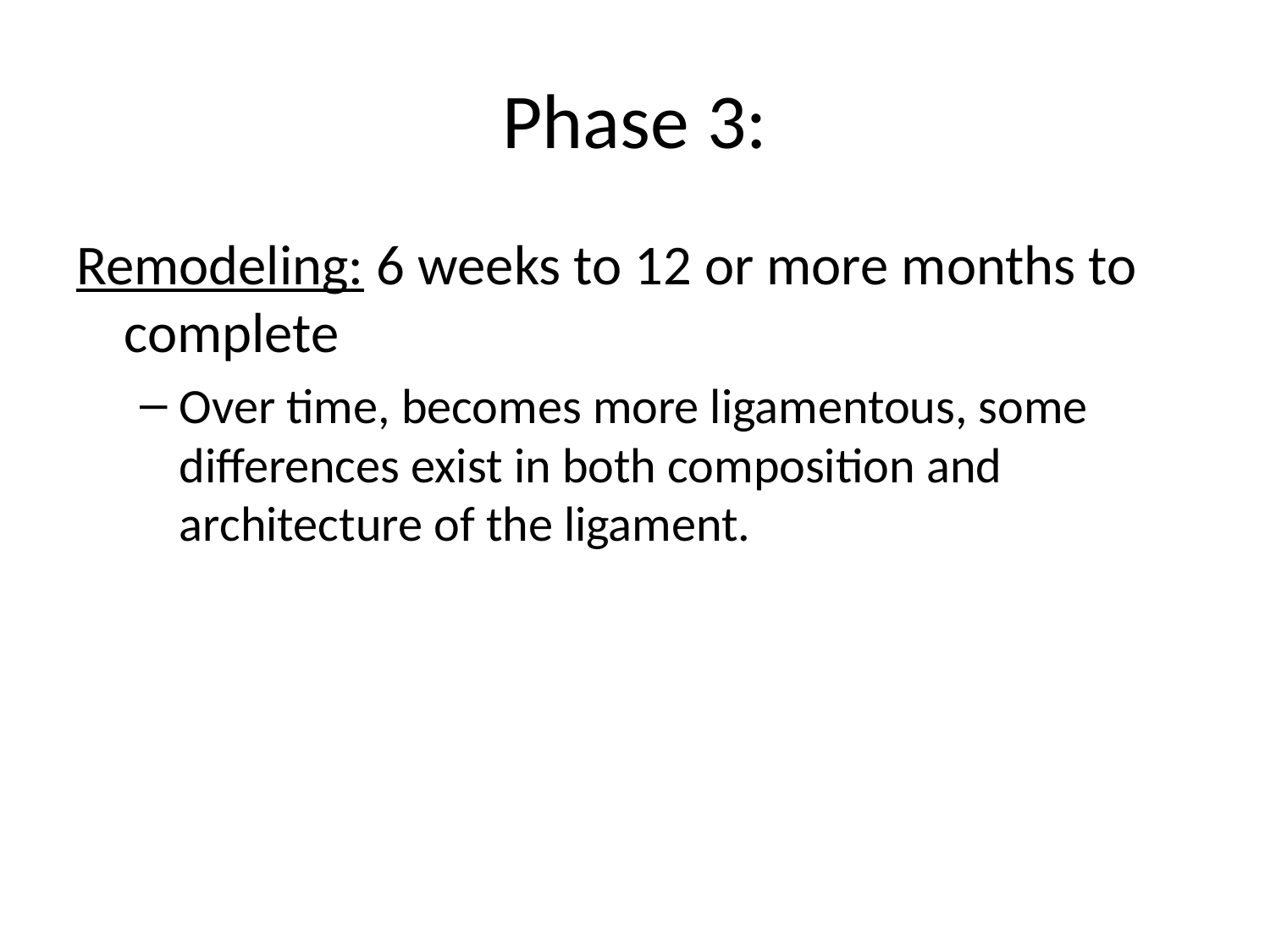

# Phase 3:
Remodeling: 6 weeks to 12 or more months to complete
Over time, becomes more ligamentous, some differences exist in both composition and architecture of the ligament.